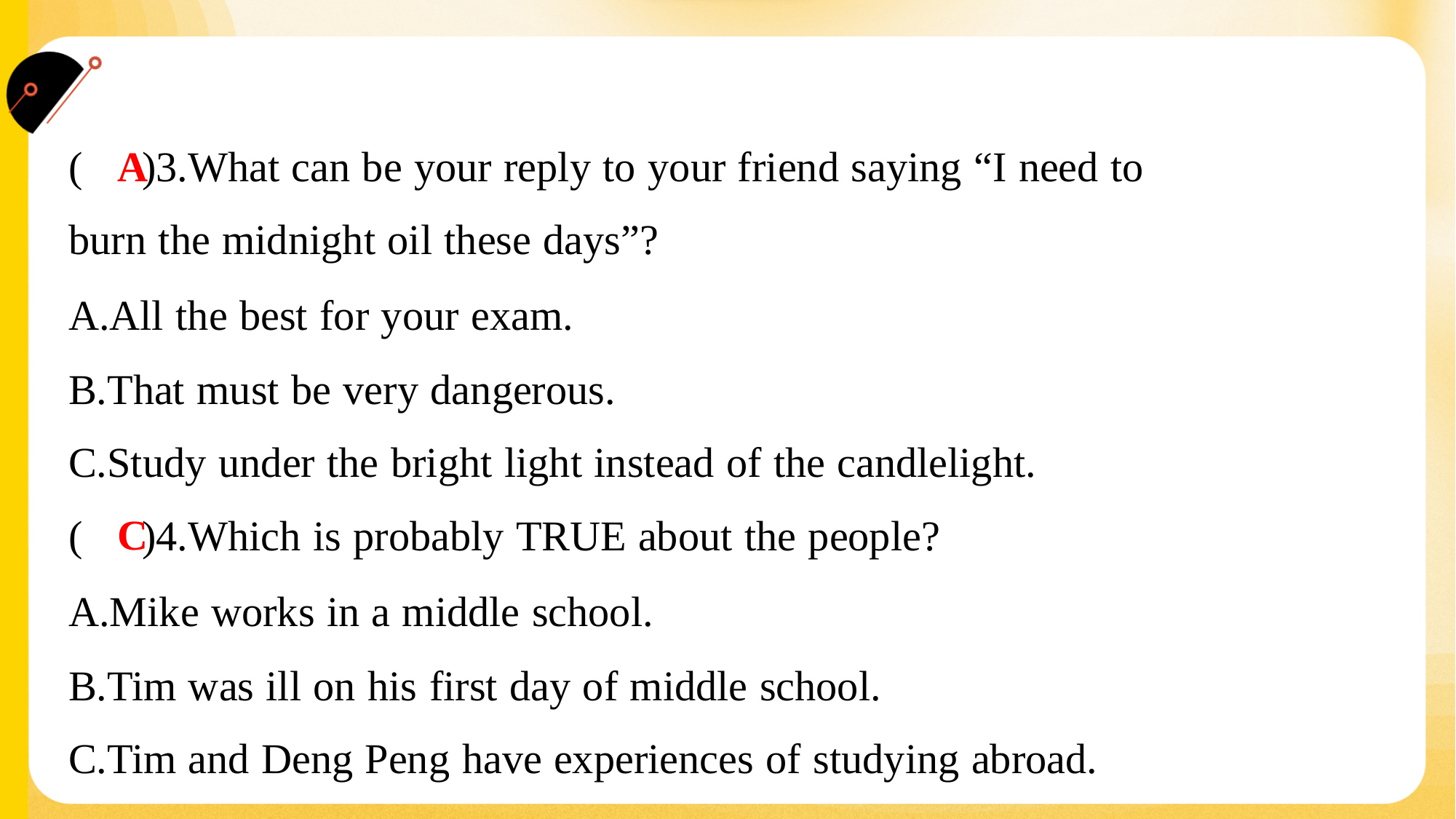

(     )3.What can be your reply to your friend saying “I need to
burn the midnight oil these days”?
A
A.All the best for your exam.
B.That must be very dangerous.
C.Study under the bright light instead of the candlelight.
C
(     )4.Which is probably TRUE about the people?
A.Mike works in a middle school.
B.Tim was ill on his first day of middle school.
C.Tim and Deng Peng have experiences of studying abroad.